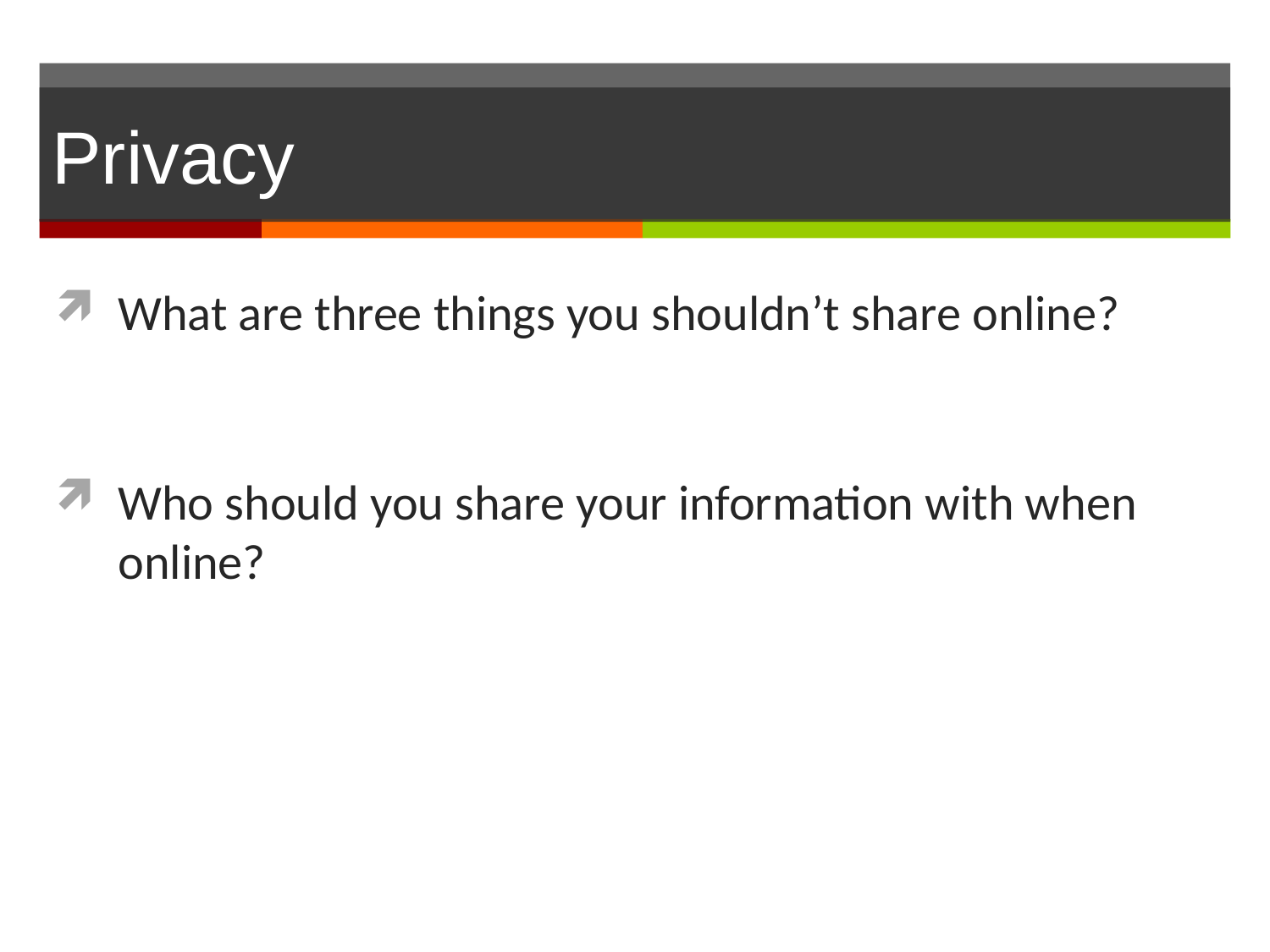

# Privacy
What are three things you shouldn’t share online?

Who should you share your information with when online?